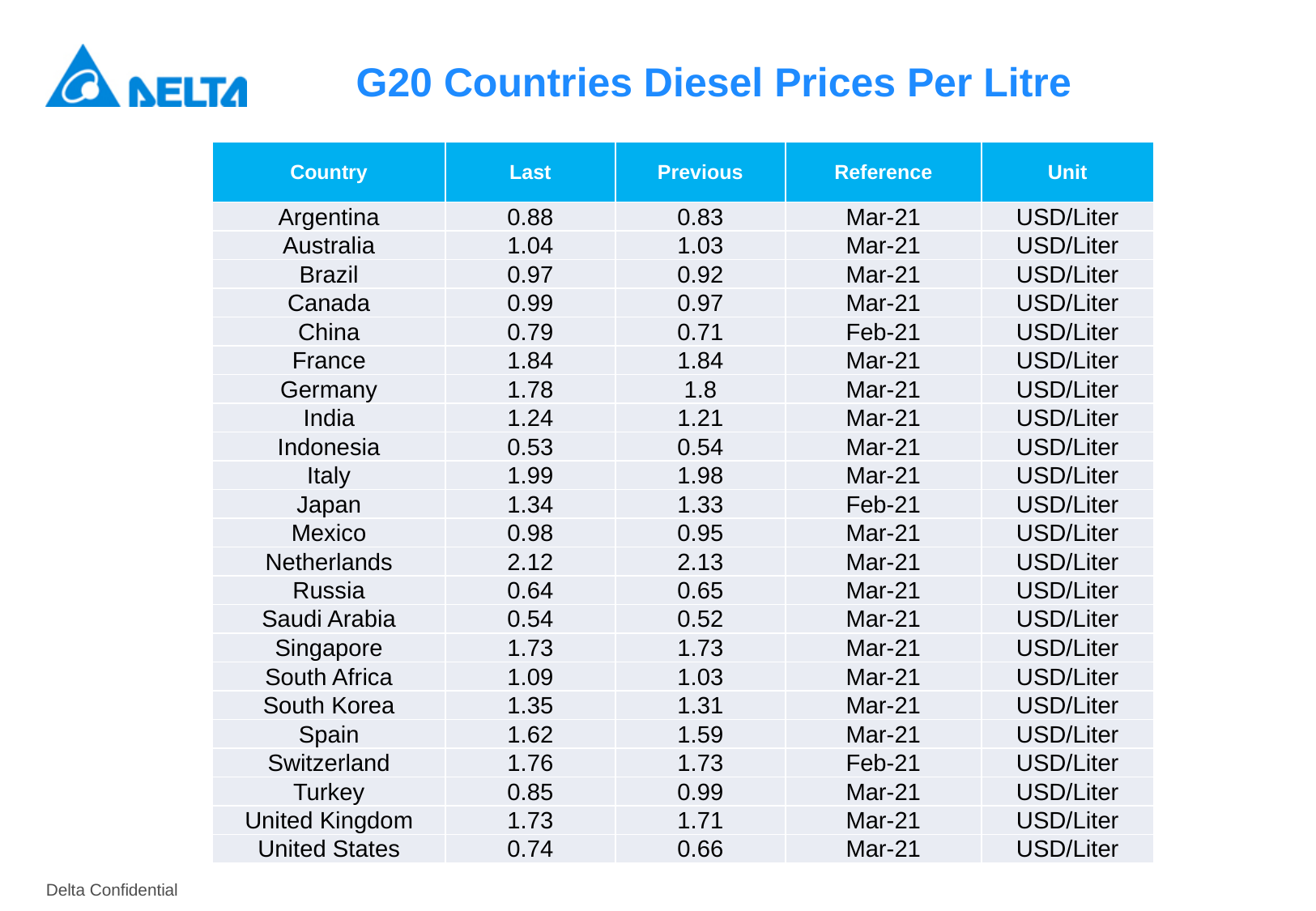

G20 Countries Diesel Prices Per Litre
| Country | Last | Previous | Reference | Unit |
| --- | --- | --- | --- | --- |
| Argentina | 0.88 | 0.83 | Mar-21 | USD/Liter |
| Australia | 1.04 | 1.03 | Mar-21 | USD/Liter |
| Brazil | 0.97 | 0.92 | Mar-21 | USD/Liter |
| Canada | 0.99 | 0.97 | Mar-21 | USD/Liter |
| China | 0.79 | 0.71 | Feb-21 | USD/Liter |
| France | 1.84 | 1.84 | Mar-21 | USD/Liter |
| Germany | 1.78 | 1.8 | Mar-21 | USD/Liter |
| India | 1.24 | 1.21 | Mar-21 | USD/Liter |
| Indonesia | 0.53 | 0.54 | Mar-21 | USD/Liter |
| Italy | 1.99 | 1.98 | Mar-21 | USD/Liter |
| Japan | 1.34 | 1.33 | Feb-21 | USD/Liter |
| Mexico | 0.98 | 0.95 | Mar-21 | USD/Liter |
| Netherlands | 2.12 | 2.13 | Mar-21 | USD/Liter |
| Russia | 0.64 | 0.65 | Mar-21 | USD/Liter |
| Saudi Arabia | 0.54 | 0.52 | Mar-21 | USD/Liter |
| Singapore | 1.73 | 1.73 | Mar-21 | USD/Liter |
| South Africa | 1.09 | 1.03 | Mar-21 | USD/Liter |
| South Korea | 1.35 | 1.31 | Mar-21 | USD/Liter |
| Spain | 1.62 | 1.59 | Mar-21 | USD/Liter |
| Switzerland | 1.76 | 1.73 | Feb-21 | USD/Liter |
| Turkey | 0.85 | 0.99 | Mar-21 | USD/Liter |
| United Kingdom | 1.73 | 1.71 | Mar-21 | USD/Liter |
| United States | 0.74 | 0.66 | Mar-21 | USD/Liter |